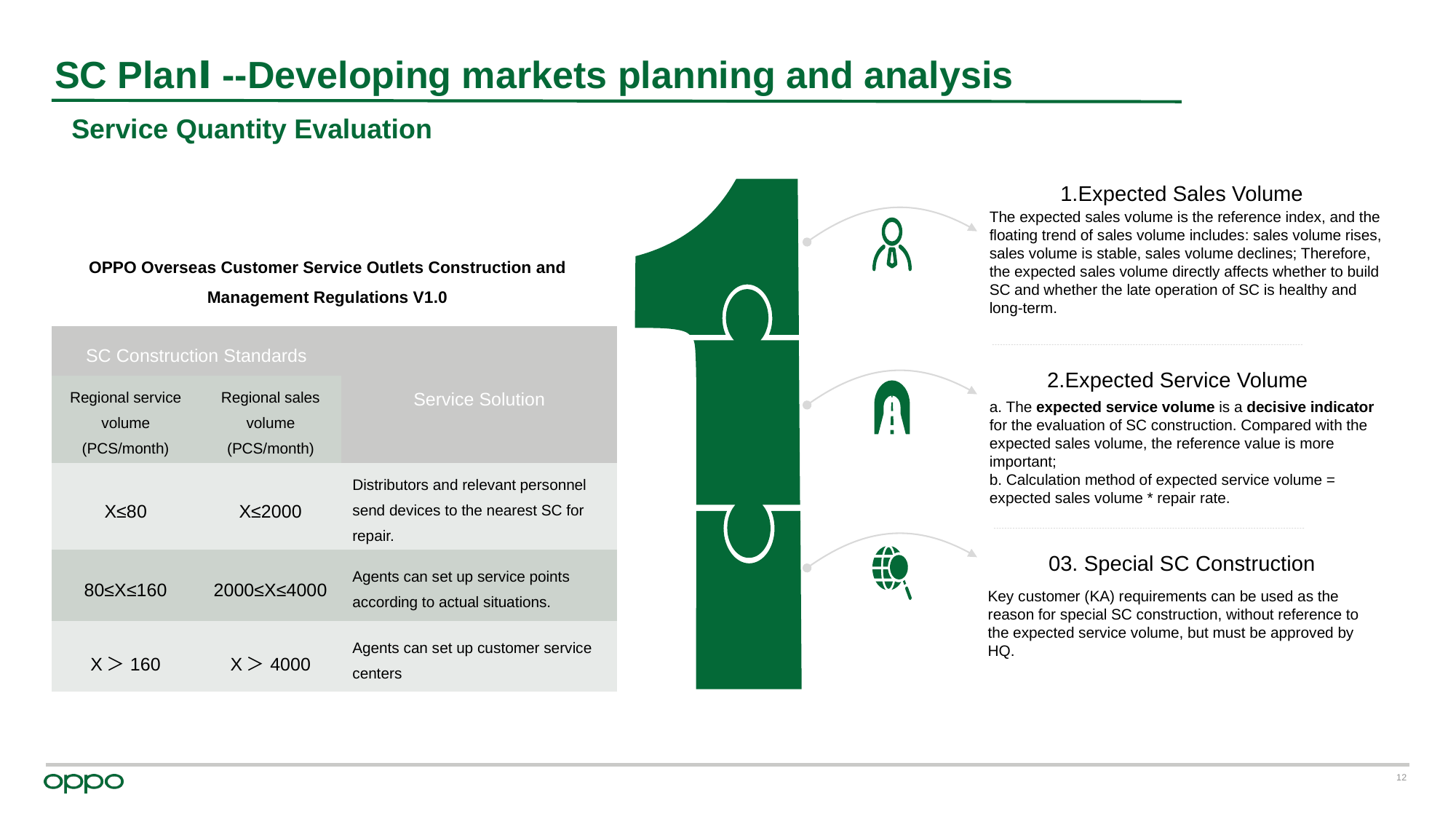

SC PlanⅠ --Developing markets planning and analysis
Service Quantity Evaluation
1.Expected Sales Volume
The expected sales volume is the reference index, and the floating trend of sales volume includes: sales volume rises, sales volume is stable, sales volume declines; Therefore, the expected sales volume directly affects whether to build SC and whether the late operation of SC is healthy and long-term.

OPPO Overseas Customer Service Outlets Construction and Management Regulations V1.0
2.Expected Service Volume
a. The expected service volume is a decisive indicator for the evaluation of SC construction. Compared with the expected sales volume, the reference value is more important;
b. Calculation method of expected service volume = expected sales volume * repair rate.

03. Special SC Construction
Key customer (KA) requirements can be used as the reason for special SC construction, without reference to the expected service volume, but must be approved by HQ.

| SC Construction Standards |  | Service Solution |
| --- | --- | --- |
| Regional service volume (PCS/month) | Regional sales volume (PCS/month) |  |
| X≤80 | X≤2000 | Distributors and relevant personnel send devices to the nearest SC for repair. |
| 80≤X≤160 | 2000≤X≤4000 | Agents can set up service points according to actual situations. |
| X＞160 | X＞4000 | Agents can set up customer service centers |